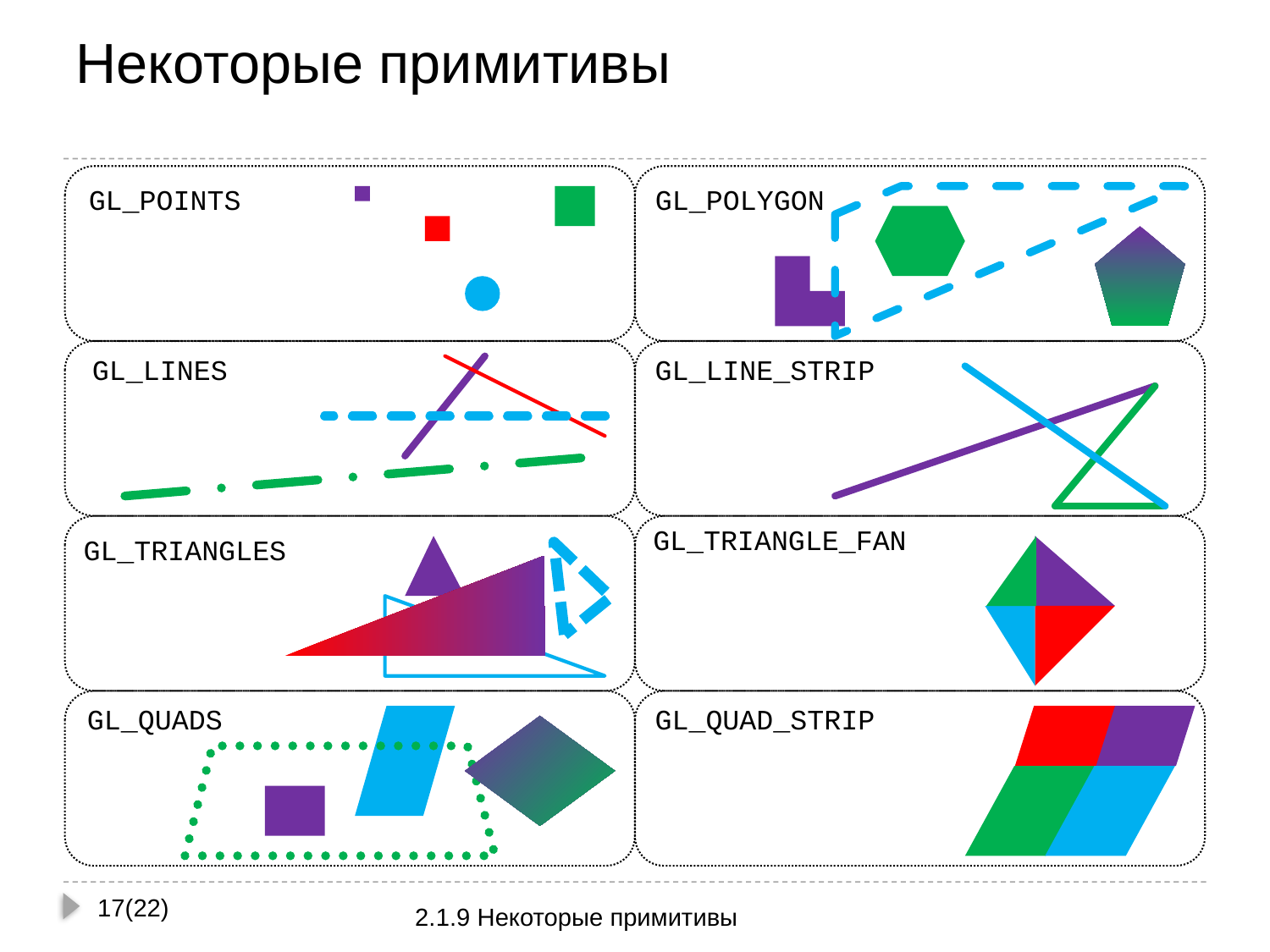

# Некоторые примитивы

GL_POINTS
GL_POLYGON

GL_LINES
GL_LINE_STRIP

GL_TRIANGLE_FAN

GL_TRIANGLES

GL_QUADS
GL_QUAD_STRIP

17(22)
2.1.9 Некоторые примитивы